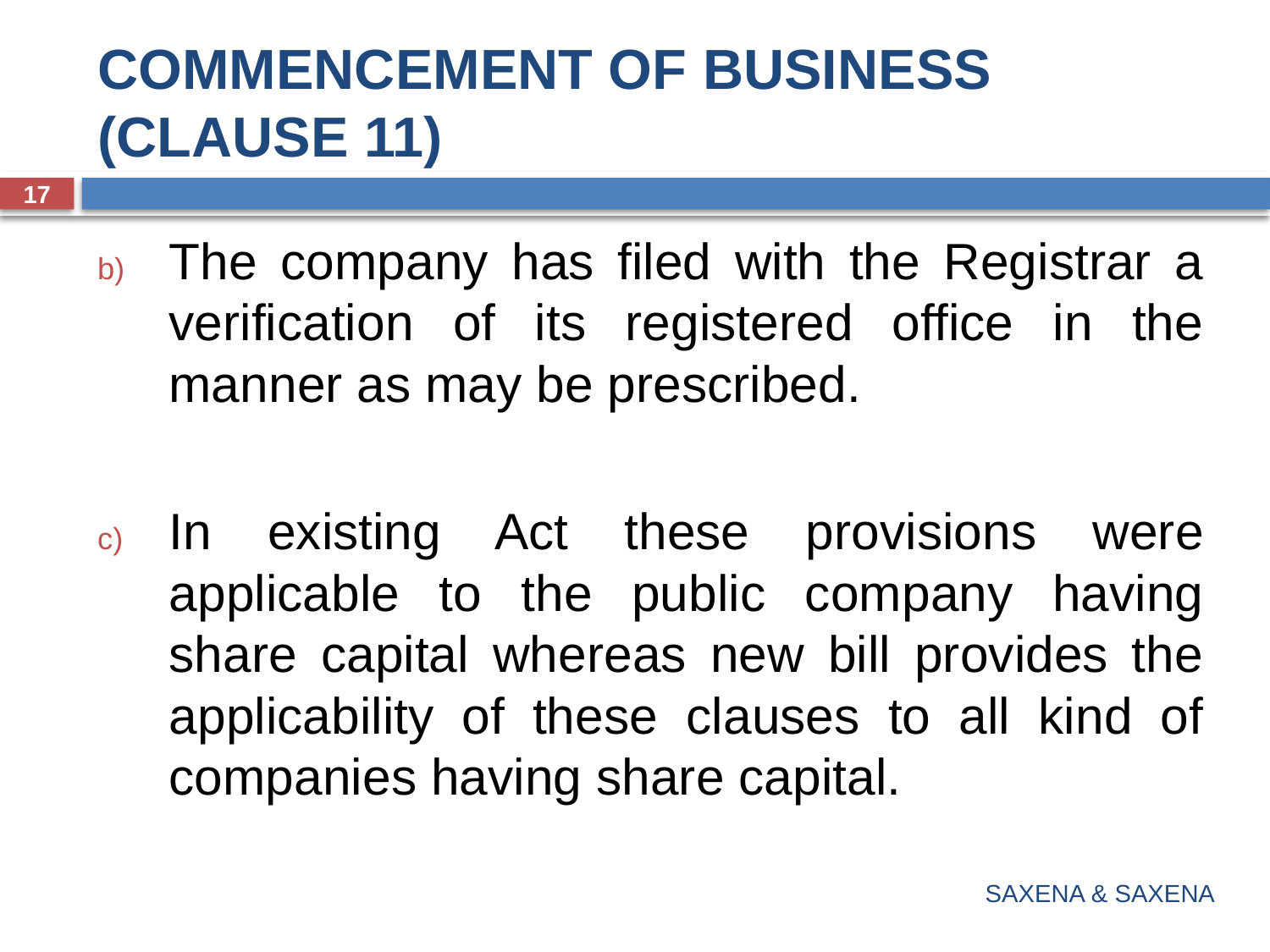

# COMMENCEMENT OF BUSINESS  (CLAUSE 11)
17
The company has filed with the Registrar a verification of its registered office in the manner as may be prescribed.

In existing Act these provisions were applicable to the public company having share capital whereas new bill provides the applicability of these clauses to all kind of companies having share capital.

SAXENA & SAXENA